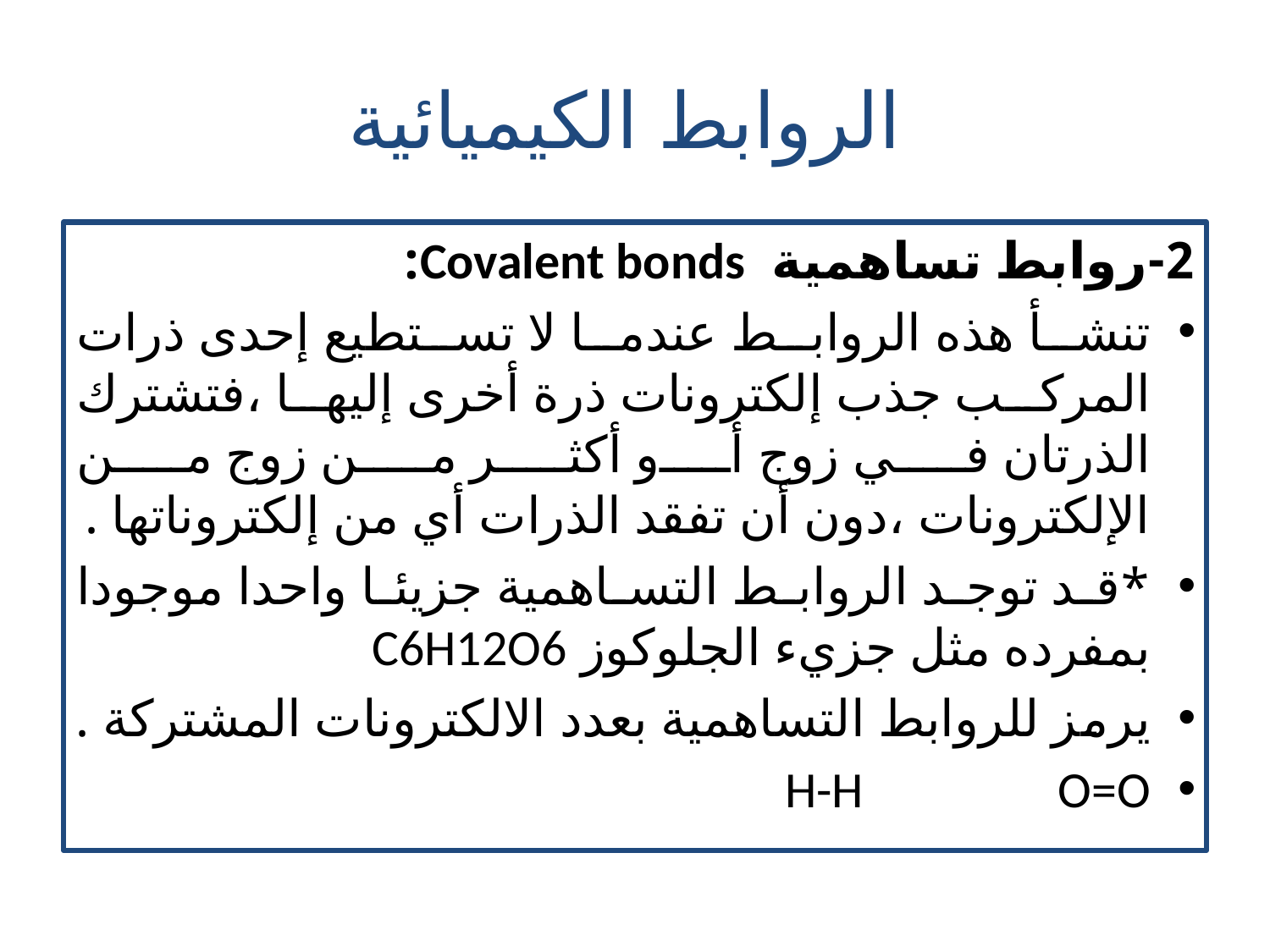

# الروابط الكيميائية
2-روابط تساهمية  Covalent bonds:
تنشأ هذه الروابط عندما لا تستطيع إحدى ذرات المركب جذب إلكترونات ذرة أخرى إليها ،فتشترك الذرتان في زوج أو أكثر من زوج من الإلكترونات ،دون أن تفقد الذرات أي من إلكتروناتها .
*قد توجد الروابط التساهمية جزيئا واحدا موجودا بمفرده مثل جزيء الجلوكوز C6H12O6
يرمز للروابط التساهمية بعدد الالكترونات المشتركة .
H-H                 O=O